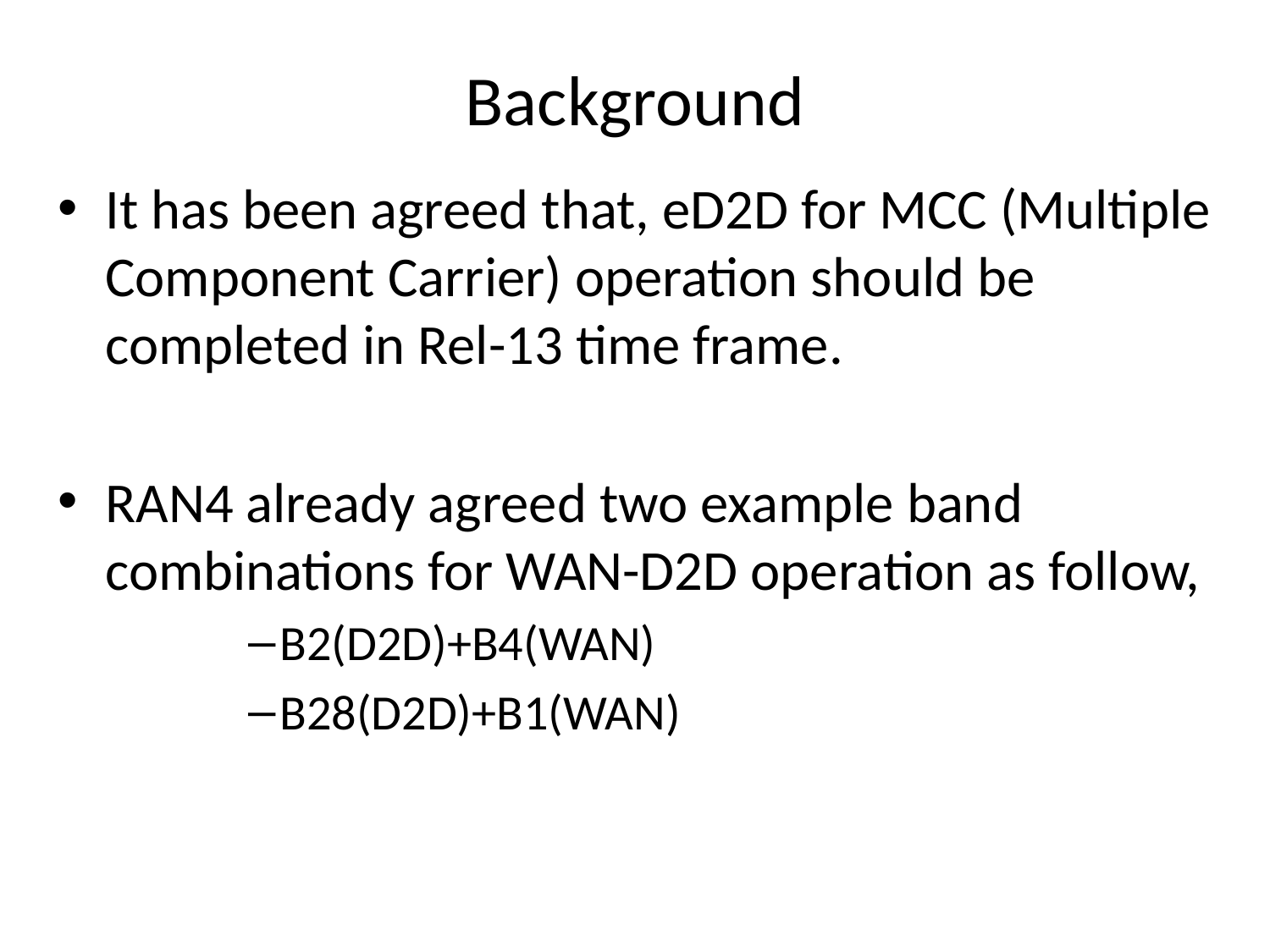

# Background
It has been agreed that, eD2D for MCC (Multiple Component Carrier) operation should be completed in Rel-13 time frame.

RAN4 already agreed two example band combinations for WAN-D2D operation as follow,
B2(D2D)+B4(WAN)
B28(D2D)+B1(WAN)